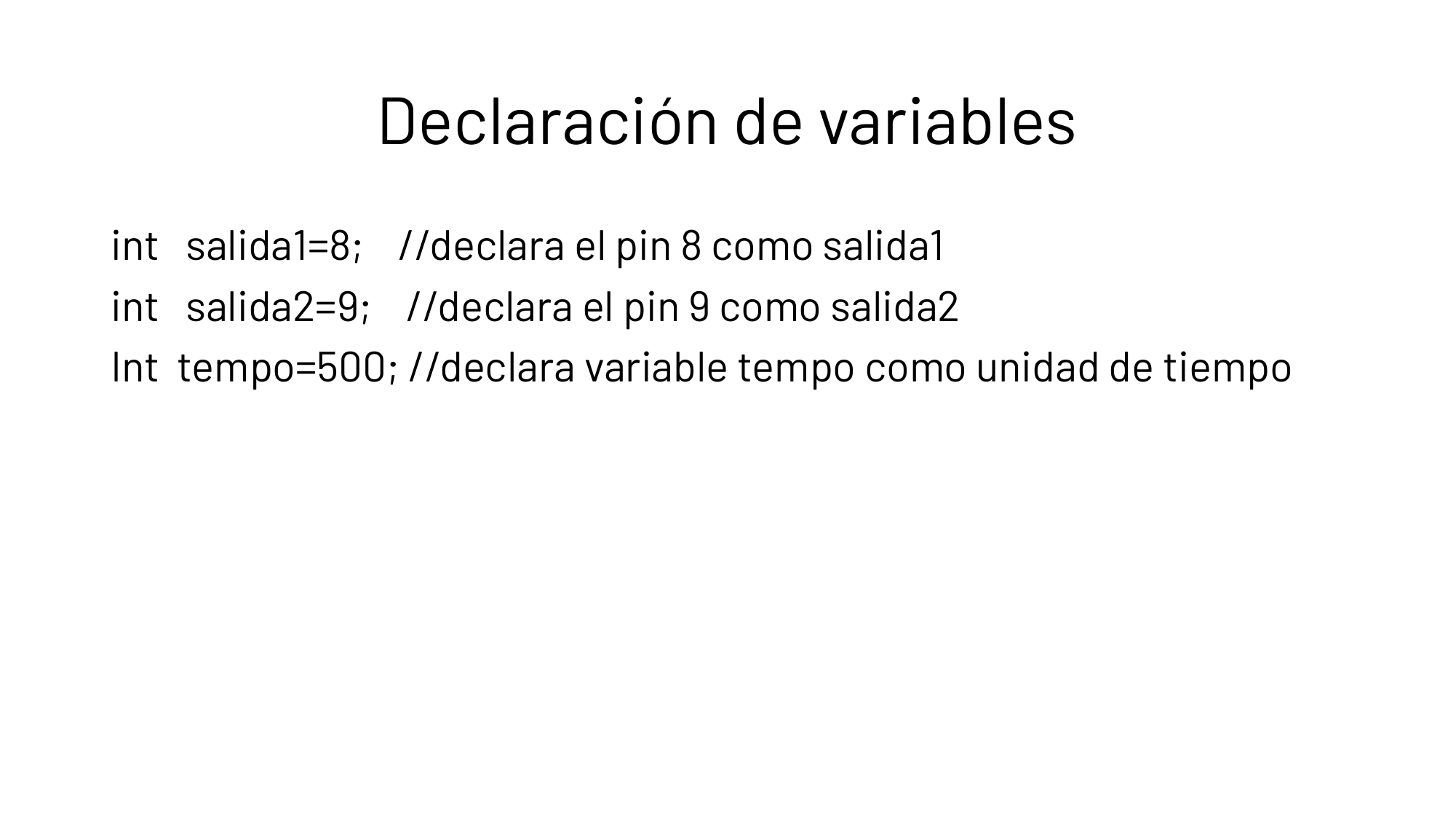

# Declaración de variables
int   salida1=8;    //declara el pin 8 como salida1
int   salida2=9;    //declara el pin 9 como salida2
Int  tempo=500; //declara variable tempo como unidad de tiempo